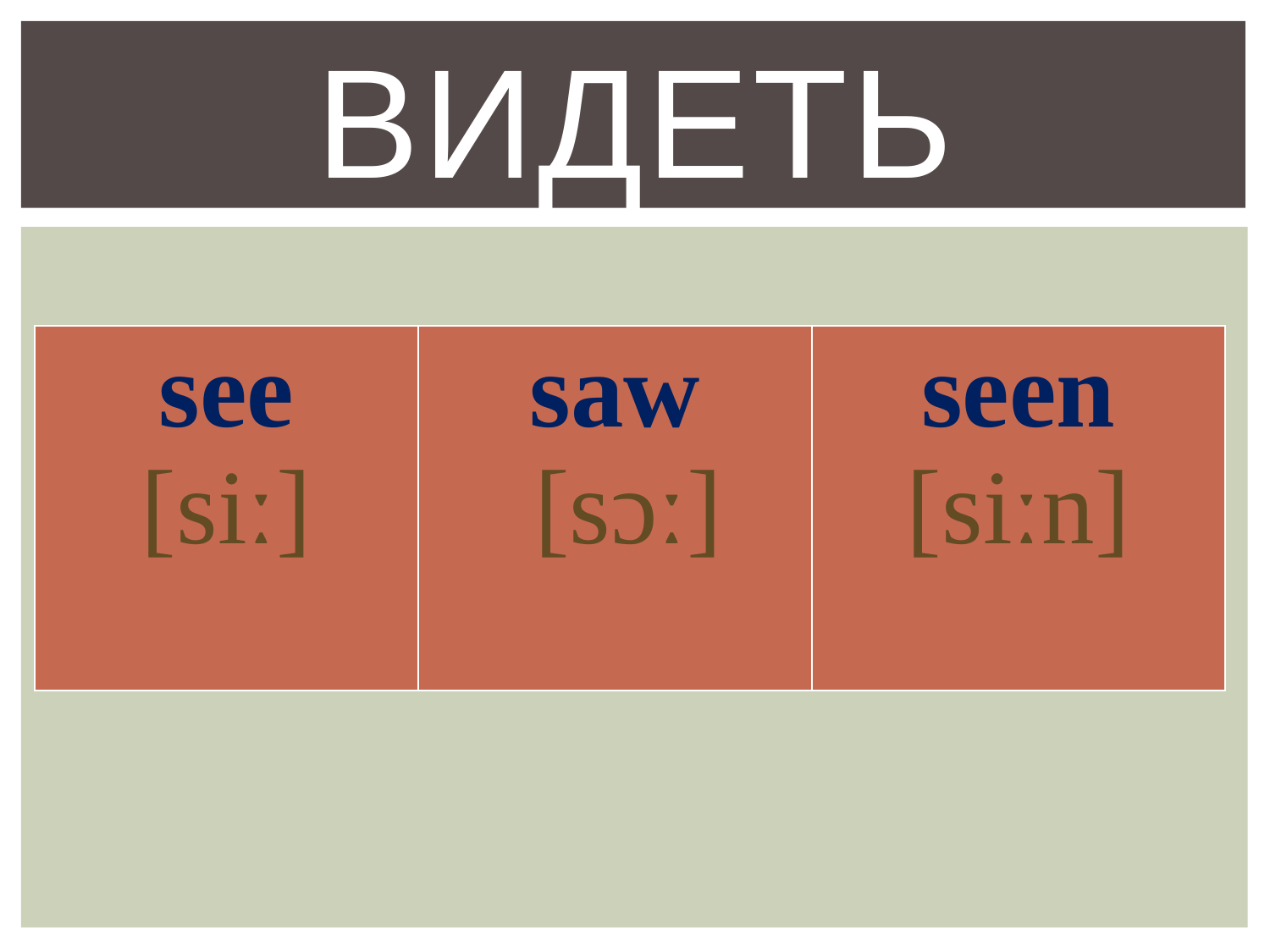

# видеть
| see [siː] | saw [sɔː] | seen [siːn] |
| --- | --- | --- |